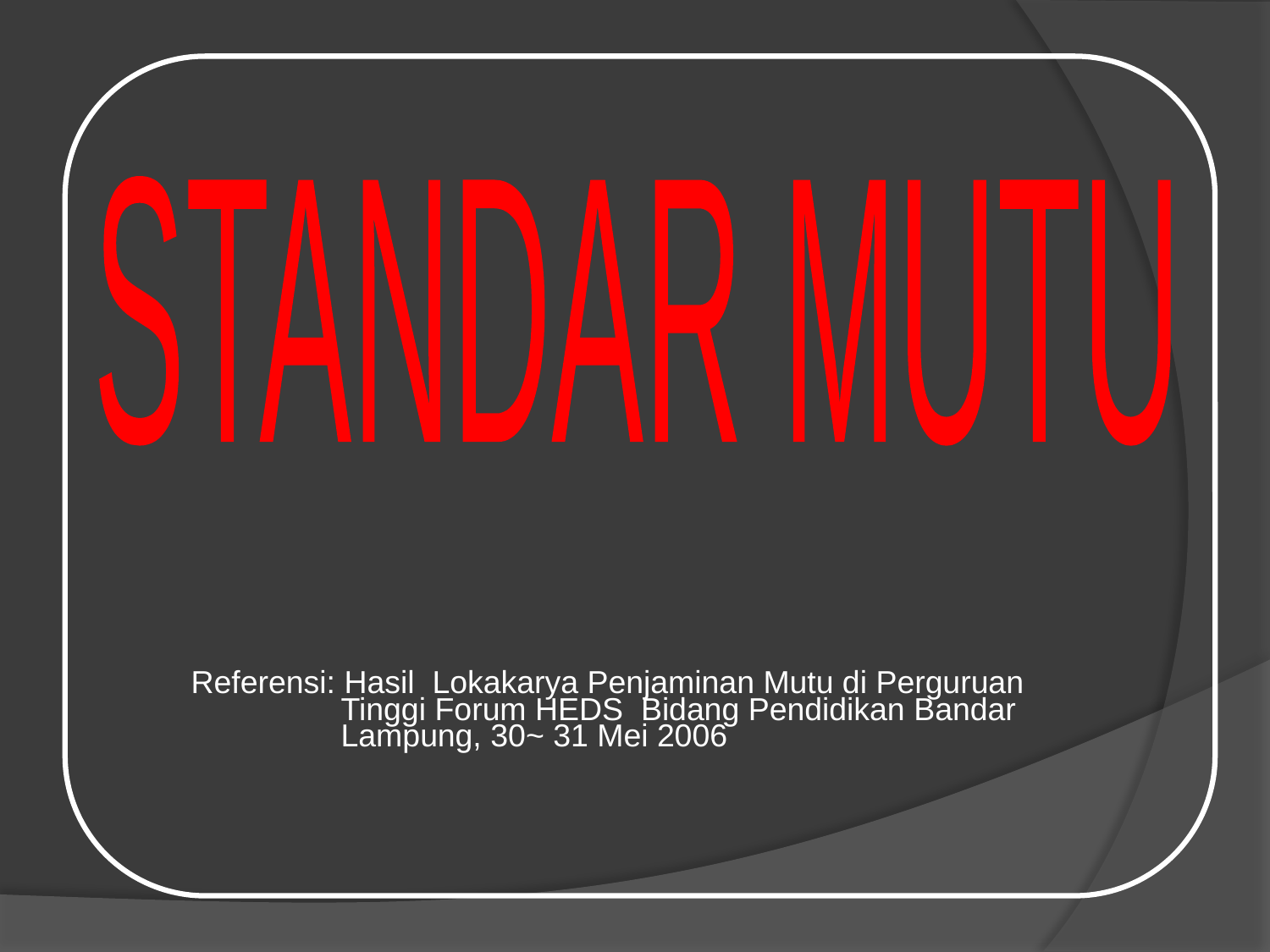

STANDAR MUTU
Referensi: Hasil  Lokakarya Penjaminan Mutu di Perguruan Tinggi Forum HEDS  Bidang Pendidikan Bandar Lampung, 30~ 31 Mei 2006